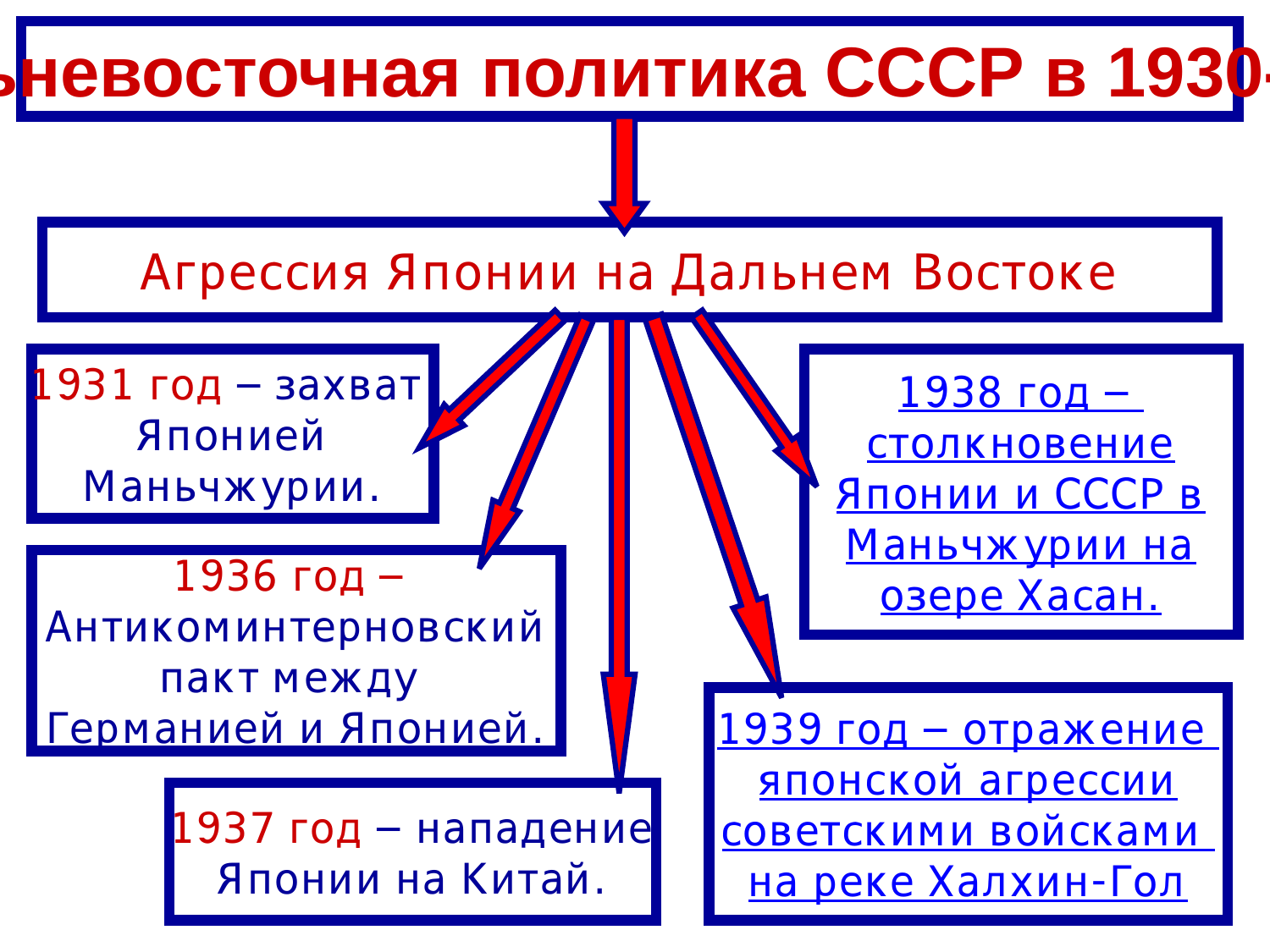

Дальневосточная политика СССР в 1930-е гг.

Агрессия Японии на Дальнем Востоке
1931 год – захват
Японией
Маньчжурии.
1938 год –
столкновение
Японии и СССР в
Маньчжурии на
озере Хасан.

1936 год –
Антикоминтерновский
пакт между
Германией и Японией.
1939 год – отражение
японской агрессии
советскими войсками
на реке Халхин-Гол
1937 год – нападение
Японии на Китай.